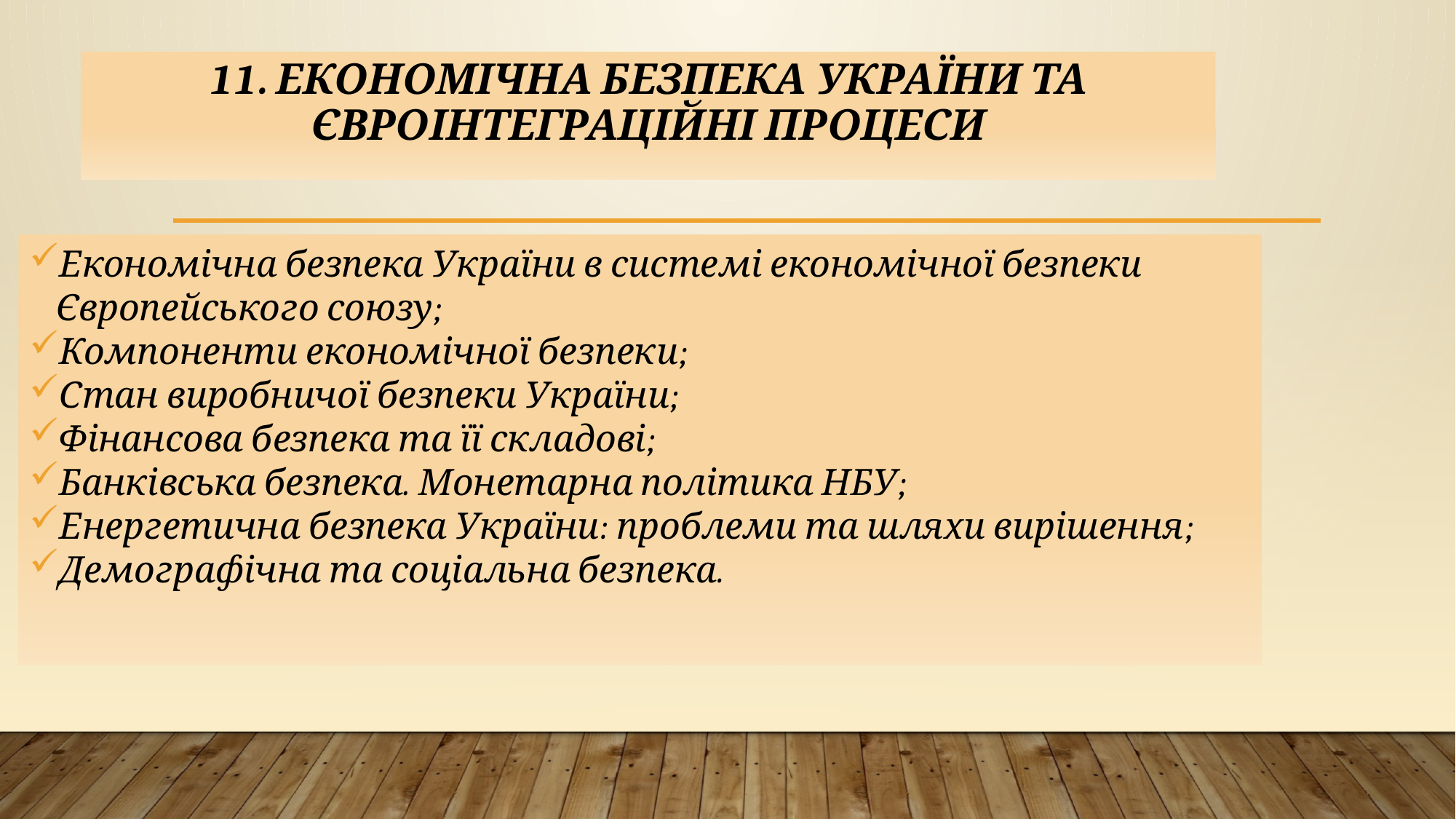

# 11. ЕКОНОМІЧНА БЕЗПЕКА УКРАЇНИ ТА ЄВРОІНТЕГРАЦІЙНІ ПРОЦЕСИ
Економічна безпека України в системі економічної безпеки Європейського союзу;
Компоненти економічної безпеки;
Стан виробничої безпеки України;
Фінансова безпека та її складові;
Банківська безпека. Монетарна політика НБУ;
Енергетична безпека України: проблеми та шляхи вирішення;
Демографічна та соціальна безпека.